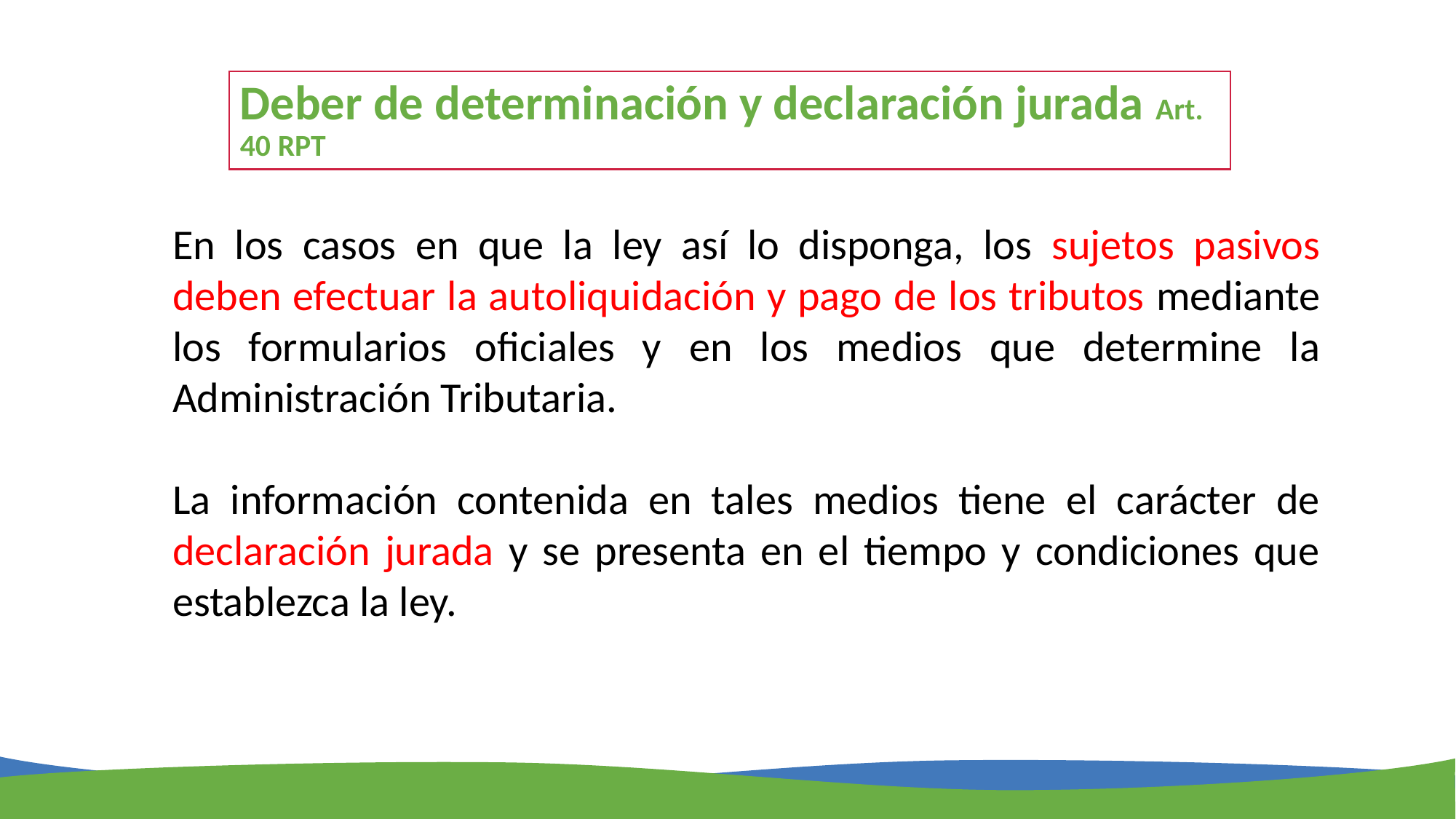

# Deber de determinación y declaración jurada Art. 40 RPT
En los casos en que la ley así lo disponga, los sujetos pasivos deben efectuar la autoliquidación y pago de los tributos mediante los formularios oficiales y en los medios que determine la Administración Tributaria.

La información contenida en tales medios tiene el carácter de declaración jurada y se presenta en el tiempo y condiciones que establezca la ley.